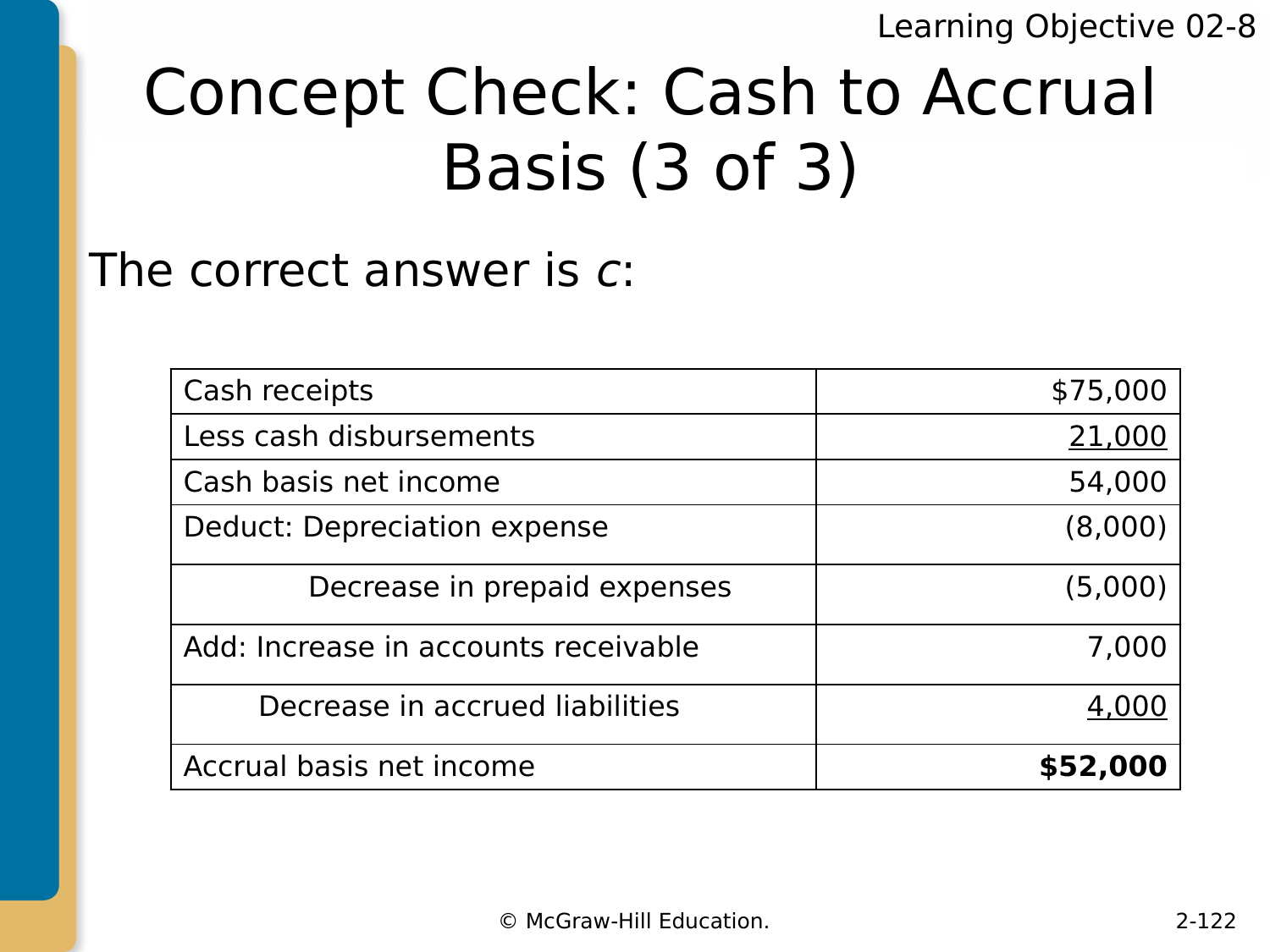

Learning Objective 02-8
# Concept Check: Cash to Accrual Basis (3 of 3)
The correct answer is c:
| Cash receipts | $75,000 |
| --- | --- |
| Less cash disbursements | 21,000 |
| Cash basis net income | 54,000 |
| Deduct: Depreciation expense | (8,000) |
| Decrease in prepaid expenses | (5,000) |
| Add: Increase in accounts receivable | 7,000 |
| Decrease in accrued liabilities | 4,000 |
| Accrual basis net income | $52,000 |